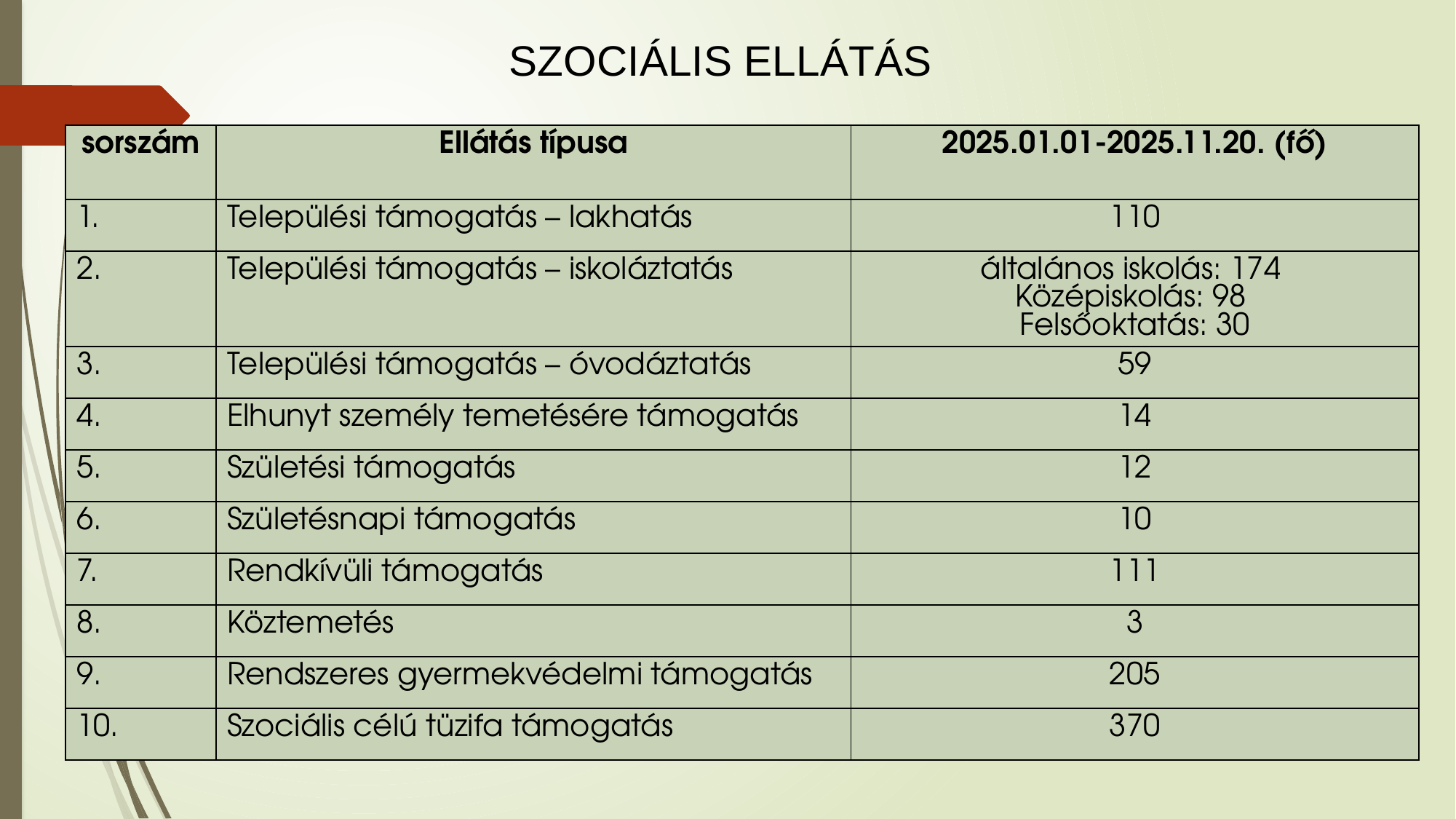

# SZOCIÁLIS ELLÁTÁS
| sorszám | Ellátás típusa | 2025.01.01-2025.11.20. (fő) |
| --- | --- | --- |
| 1. | Települési támogatás – lakhatás | 110 |
| 2. | Települési támogatás – iskoláztatás | általános iskolás: 174 Középiskolás: 98 Felsőoktatás: 30 |
| 3. | Települési támogatás – óvodáztatás | 59 |
| 4. | Elhunyt személy temetésére támogatás | 14 |
| 5. | Születési támogatás | 12 |
| 6. | Születésnapi támogatás | 10 |
| 7. | Rendkívüli támogatás | 111 |
| 8. | Köztemetés | 3 |
| 9. | Rendszeres gyermekvédelmi támogatás | 205 |
| 10. | Szociális célú tüzifa támogatás | 370 |